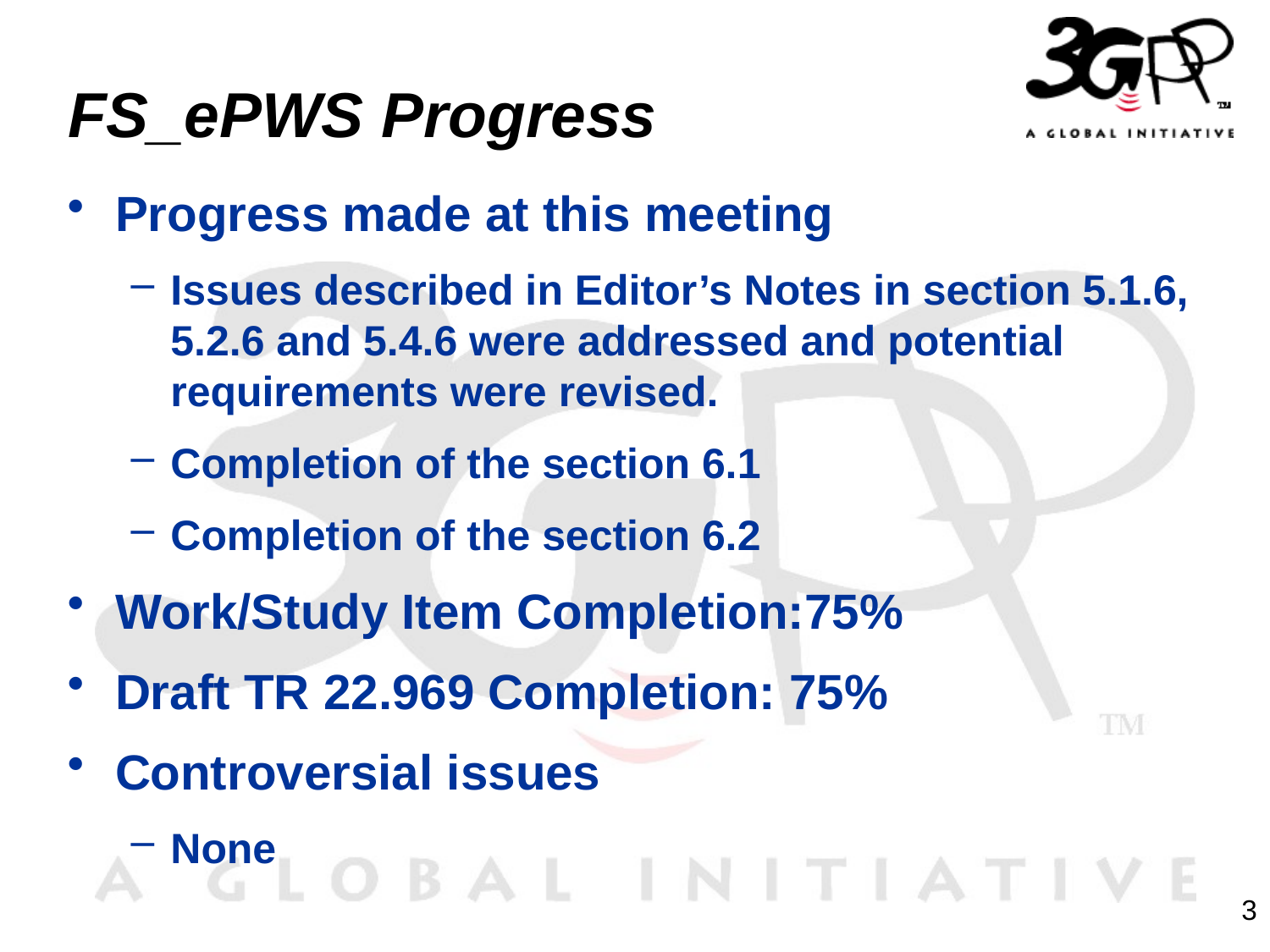

# FS_ePWS Progress
Progress made at this meeting
Issues described in Editor’s Notes in section 5.1.6, 5.2.6 and 5.4.6 were addressed and potential requirements were revised.
Completion of the section 6.1
Completion of the section 6.2
Work/Study Item Completion:75%
Draft TR 22.969 Completion: 75%
Controversial issues
None
3